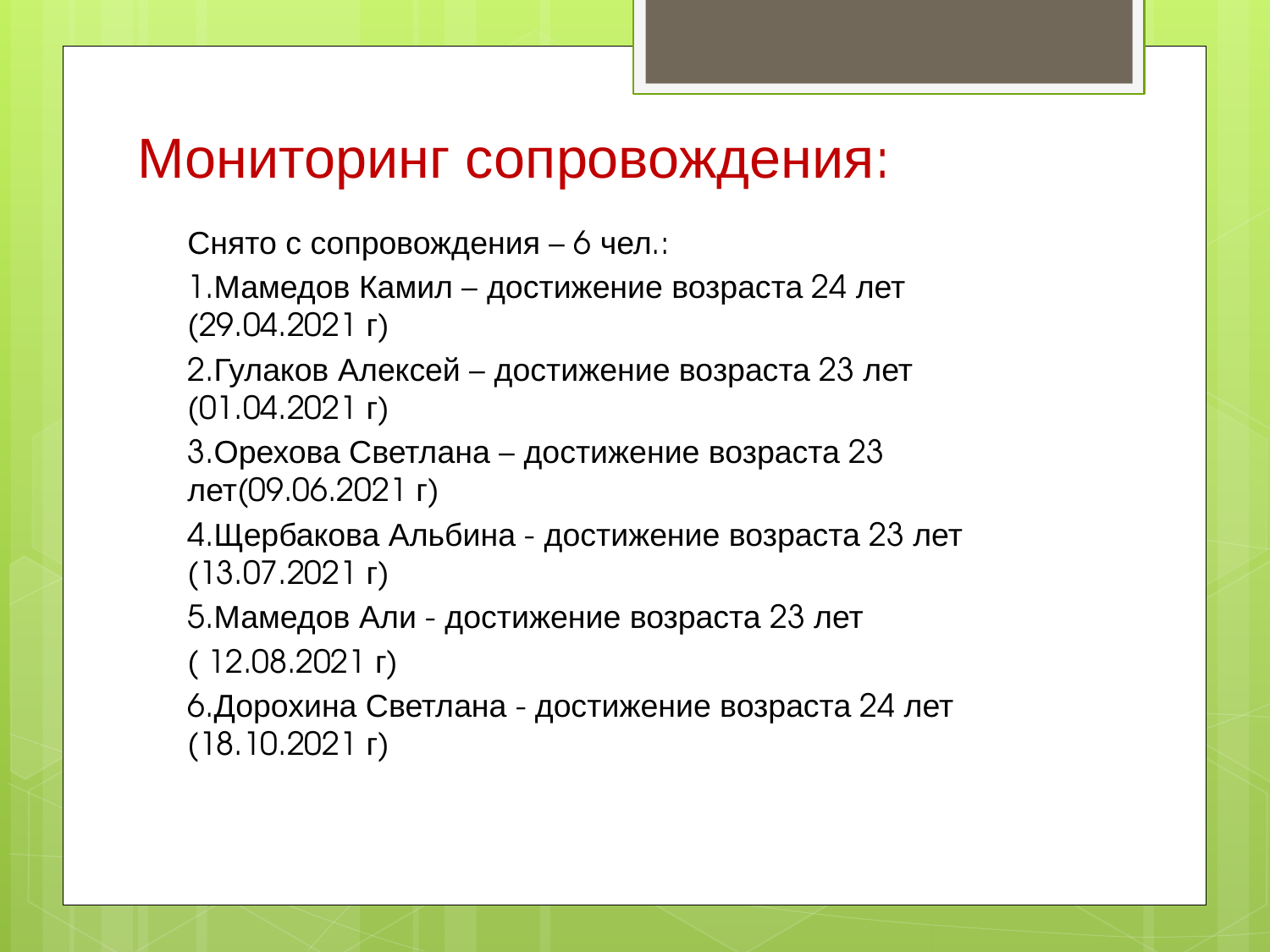

# Мониторинг сопровождения:
Снято с сопровождения – 6 чел.:
1.Мамедов Камил – достижение возраста 24 лет (29.04.2021 г)
2.Гулаков Алексей – достижение возраста 23 лет (01.04.2021 г)
3.Орехова Светлана – достижение возраста 23 лет(09.06.2021 г)
4.Щербакова Альбина - достижение возраста 23 лет (13.07.2021 г)
5.Мамедов Али - достижение возраста 23 лет
( 12.08.2021 г)
6.Дорохина Светлана - достижение возраста 24 лет (18.10.2021 г)